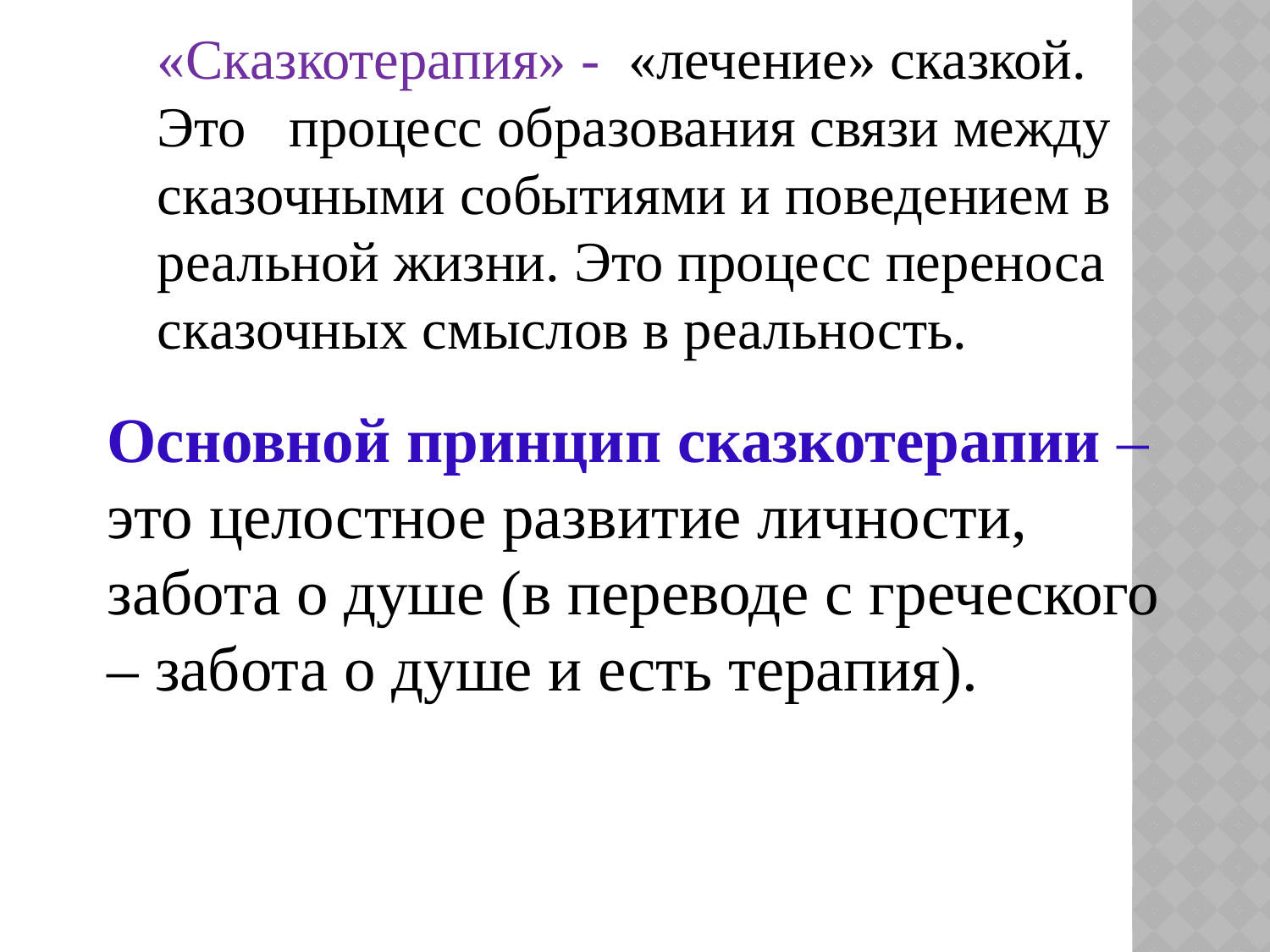

«Сказкотерапия» -  «лечение» сказкой. Это   процесс образования связи между сказочными событиями и поведением в реальной жизни. Это процесс переноса сказочных смыслов в реальность.
Основной принцип сказкотерапии – это целостное развитие личности, забота о душе (в переводе с греческого – забота о душе и есть терапия).